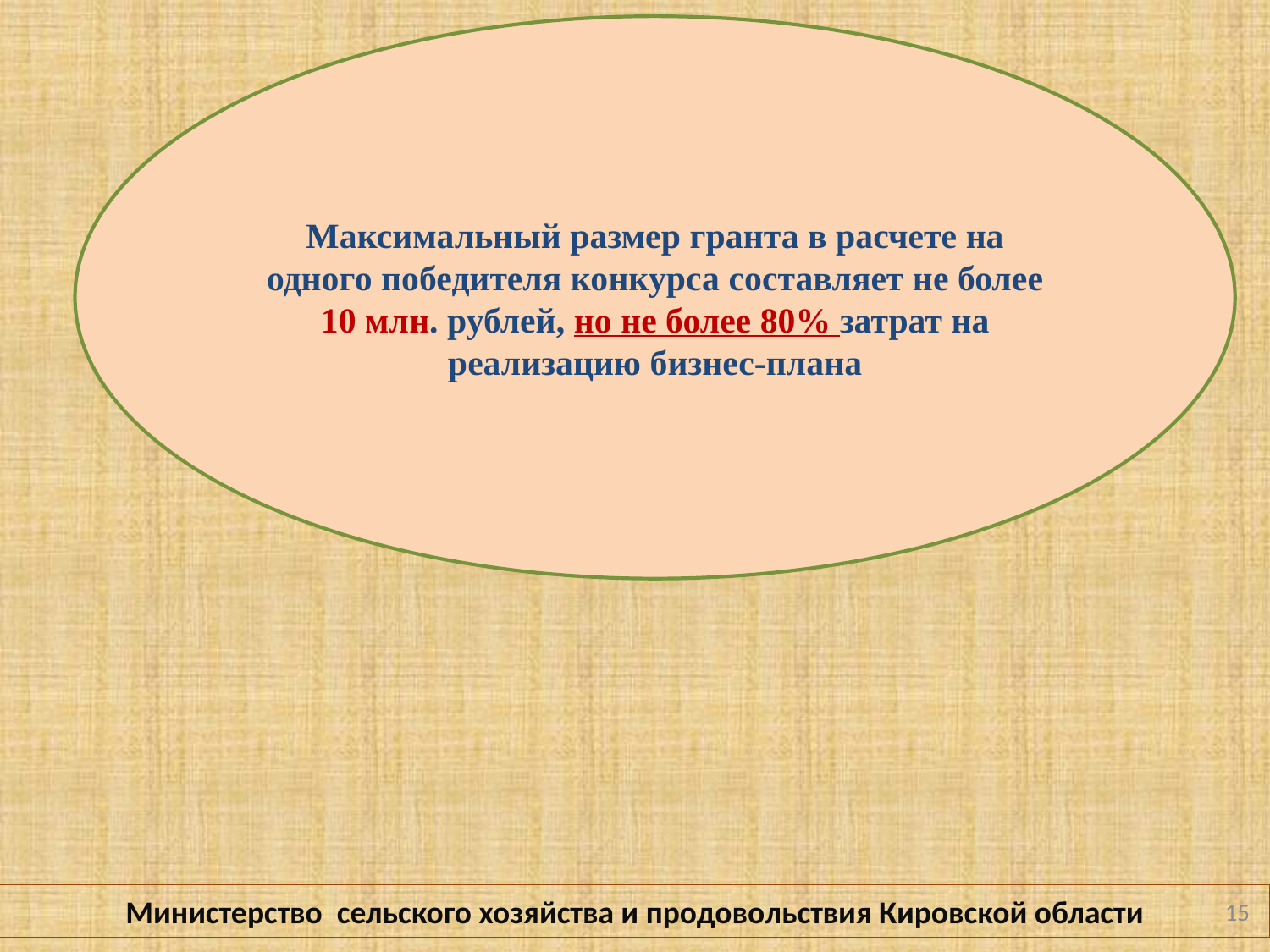

Максимальный размер гранта в расчете на одного победителя конкурса составляет не более 10 млн. рублей, но не более 80% затрат на реализацию бизнес-плана
Министерство  сельского хозяйства и продовольствия Кировской области
15